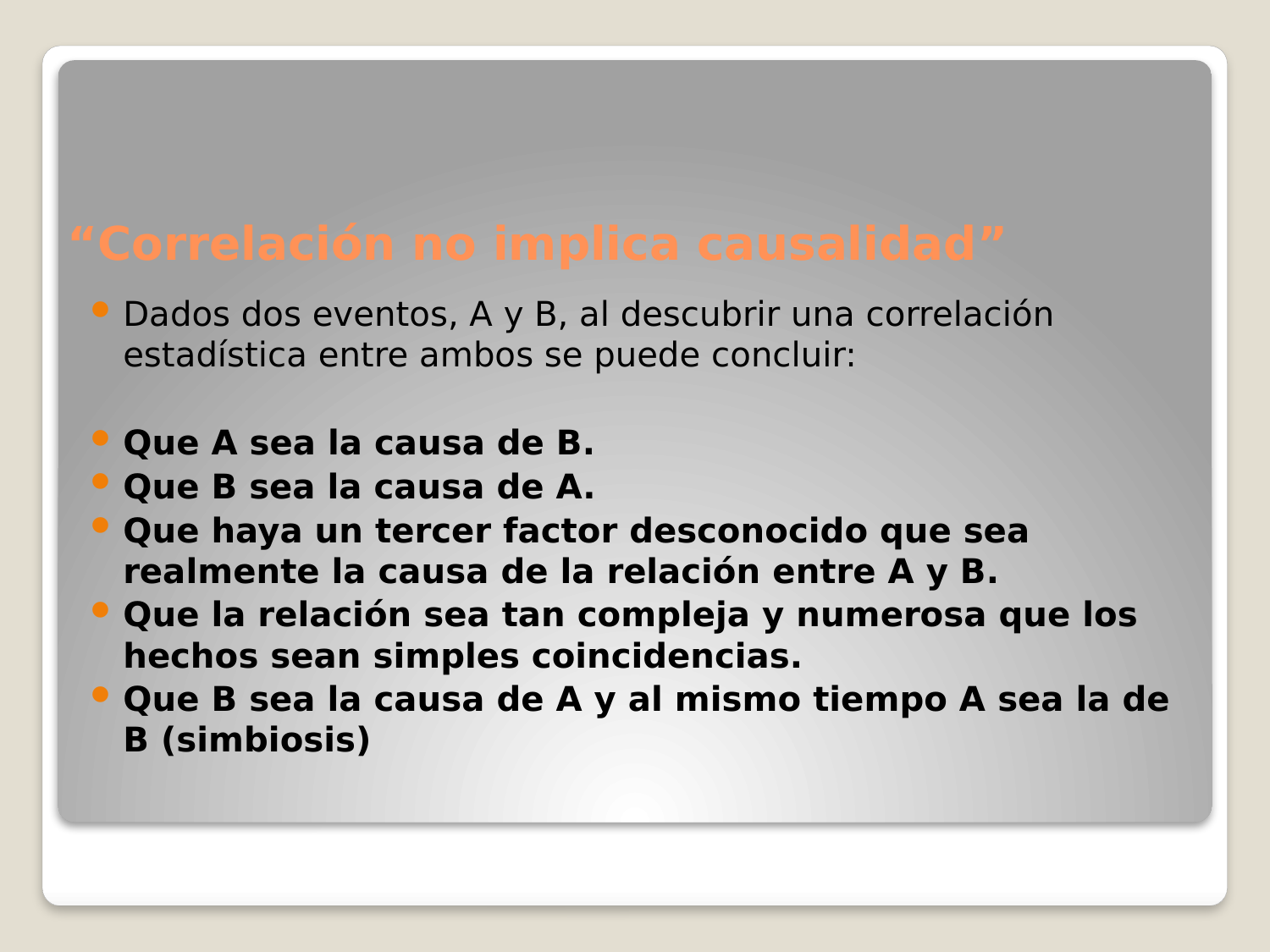

# “Correlación no implica causalidad”

Dados dos eventos, A y B, al descubrir una correlación estadística entre ambos se puede concluir:

Que A sea la causa de B.
Que B sea la causa de A.
Que haya un tercer factor desconocido que sea realmente la causa de la relación entre A y B.
Que la relación sea tan compleja y numerosa que los hechos sean simples coincidencias.
Que B sea la causa de A y al mismo tiempo A sea la de B (simbiosis)